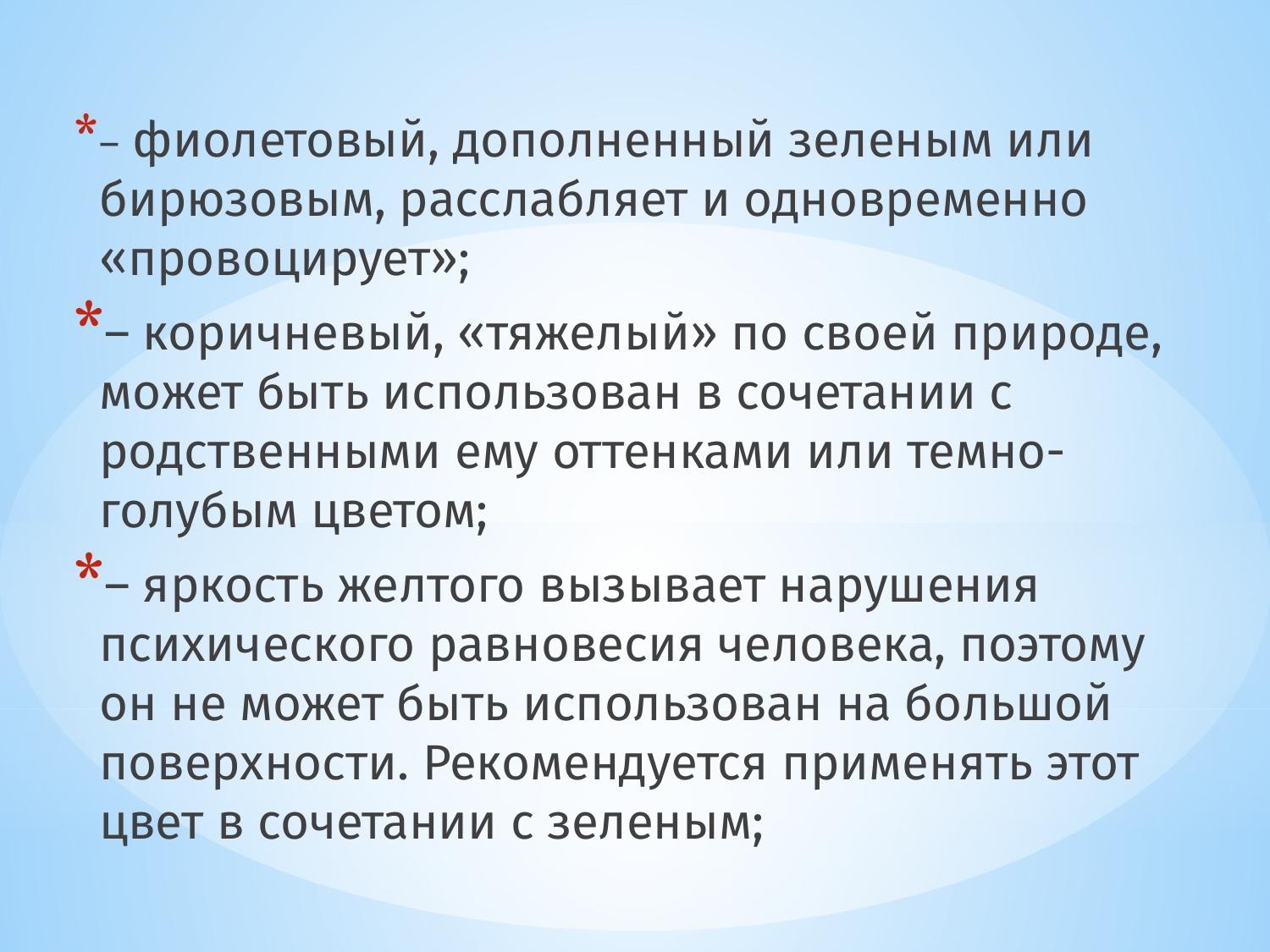

– фиолетовый, дополненный зеленым или бирюзовым, расслабляет и одновременно «провоцирует»;
– коричневый, «тяжелый» по своей природе, может быть использован в сочетании с родственными ему оттенками или темно-голубым цветом;
– яркость желтого вызывает нарушения психического равновесия человека, поэтому он не может быть использован на большой поверхности. Рекомендуется применять этот цвет в сочетании с зеленым;

#